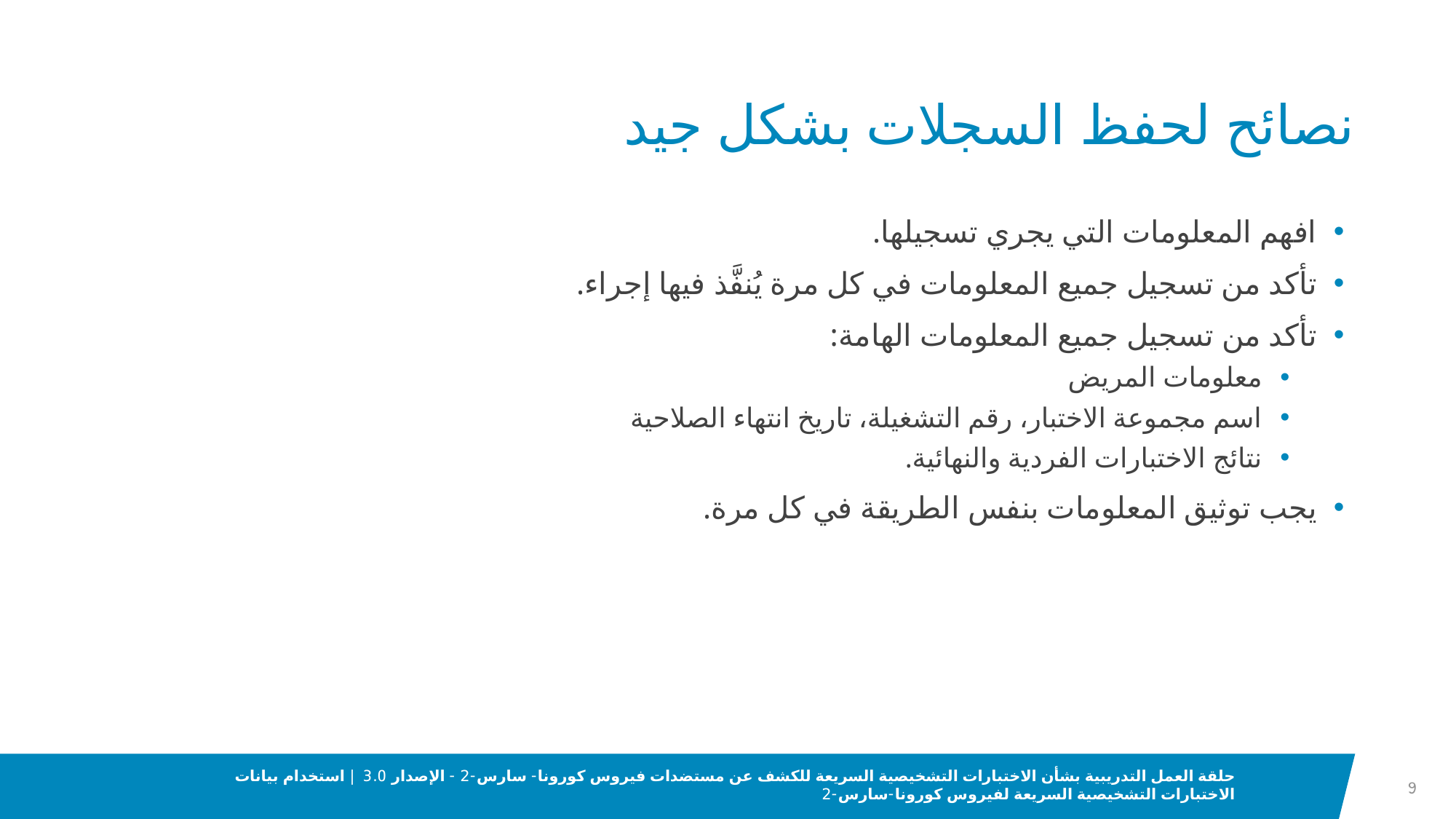

# نصائح لحفظ السجلات بشكل جيد
افهم المعلومات التي يجري تسجيلها.
تأكد من تسجيل جميع المعلومات في كل مرة يُنفَّذ فيها إجراء.
تأكد من تسجيل جميع المعلومات الهامة:
معلومات المريض
اسم مجموعة الاختبار، رقم التشغيلة، تاريخ انتهاء الصلاحية
نتائج الاختبارات الفردية والنهائية.
يجب توثيق المعلومات بنفس الطريقة في كل مرة.

9
حلقة العمل التدريبية بشأن الاختبارات التشخيصية السريعة للكشف عن مستضدات فيروس كورونا- سارس-2 - الإصدار 3.0 | استخدام بيانات الاختبارات التشخيصية السريعة لفيروس كورونا-سارس-2